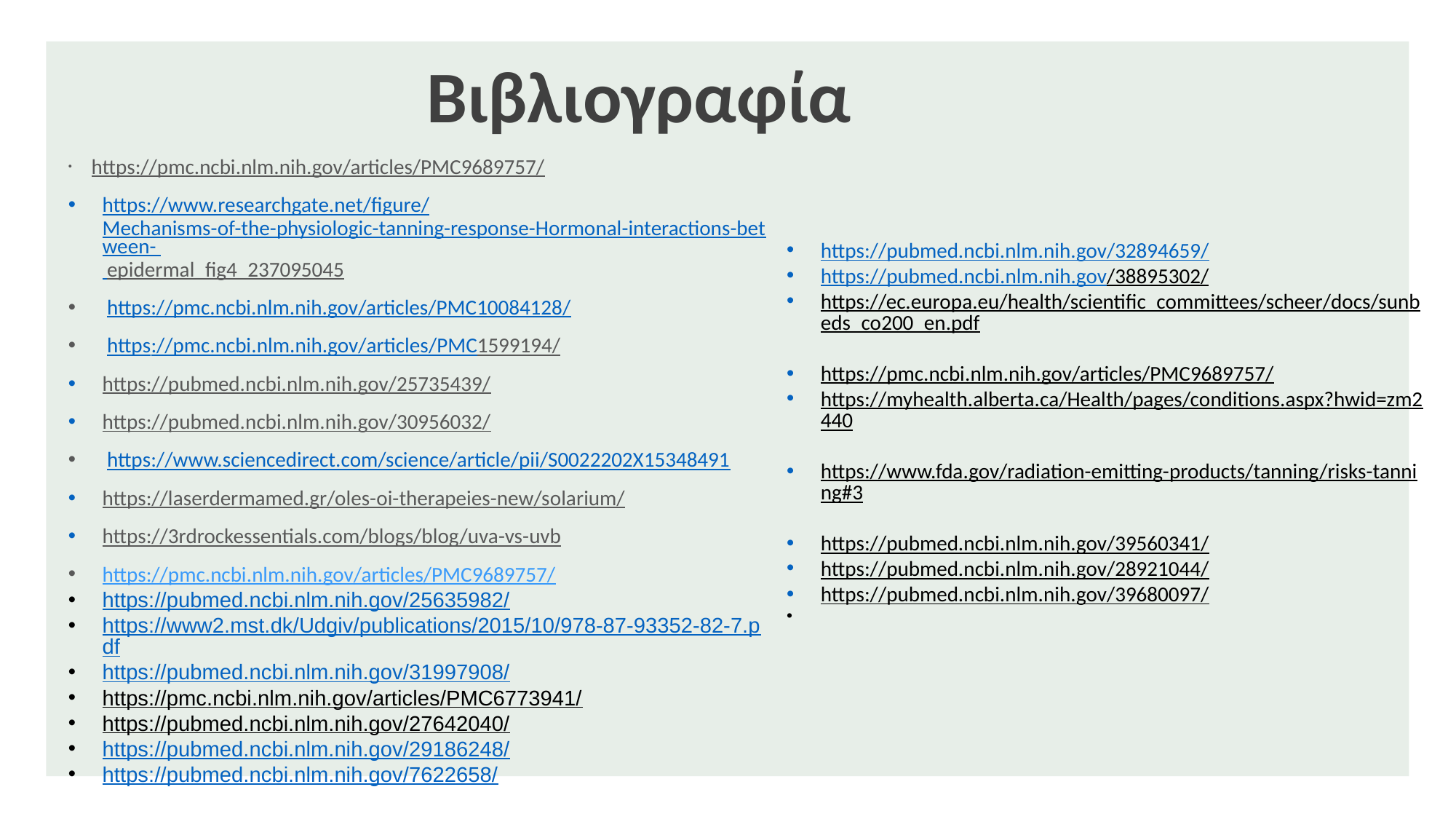

# Βιβλιογραφία
 https://pmc.ncbi.nlm.nih.gov/articles/PMC9689757/
https://www.researchgate.net/figure/Mechanisms-of-the-physiologic-tanning-response-Hormonal-interactions-between-  epidermal_fig4_237095045
 https://pmc.ncbi.nlm.nih.gov/articles/PMC10084128/
 https://pmc.ncbi.nlm.nih.gov/articles/PMC1599194/
https://pubmed.ncbi.nlm.nih.gov/25735439/
https://pubmed.ncbi.nlm.nih.gov/30956032/
 https://www.sciencedirect.com/science/article/pii/S0022202X15348491
https://laserdermamed.gr/oles-oi-therapeies-new/solarium/
https://3rdrockessentials.com/blogs/blog/uva-vs-uvb
https://pmc.ncbi.nlm.nih.gov/articles/PMC9689757/
https://pubmed.ncbi.nlm.nih.gov/25635982/
https://www2.mst.dk/Udgiv/publications/2015/10/978-87-93352-82-7.pdf
https://pubmed.ncbi.nlm.nih.gov/31997908/
https://pmc.ncbi.nlm.nih.gov/articles/PMC6773941/
https://pubmed.ncbi.nlm.nih.gov/27642040/
https://pubmed.ncbi.nlm.nih.gov/29186248/
https://pubmed.ncbi.nlm.nih.gov/7622658/

https://pubmed.ncbi.nlm.nih.gov/32894659/ ​
https://pubmed.ncbi.nlm.nih.gov/38895302/​
https://ec.europa.eu/health/scientific_committees/scheer/docs/sunbeds_co200_en.pdf​
https://pmc.ncbi.nlm.nih.gov/articles/PMC9689757/​
https://myhealth.alberta.ca/Health/pages/conditions.aspx?hwid=zm2440​
https://www.fda.gov/radiation-emitting-products/tanning/risks-tanning#3​
https://pubmed.ncbi.nlm.nih.gov/39560341/​
https://pubmed.ncbi.nlm.nih.gov/28921044/​
https://pubmed.ncbi.nlm.nih.gov/39680097/​
​